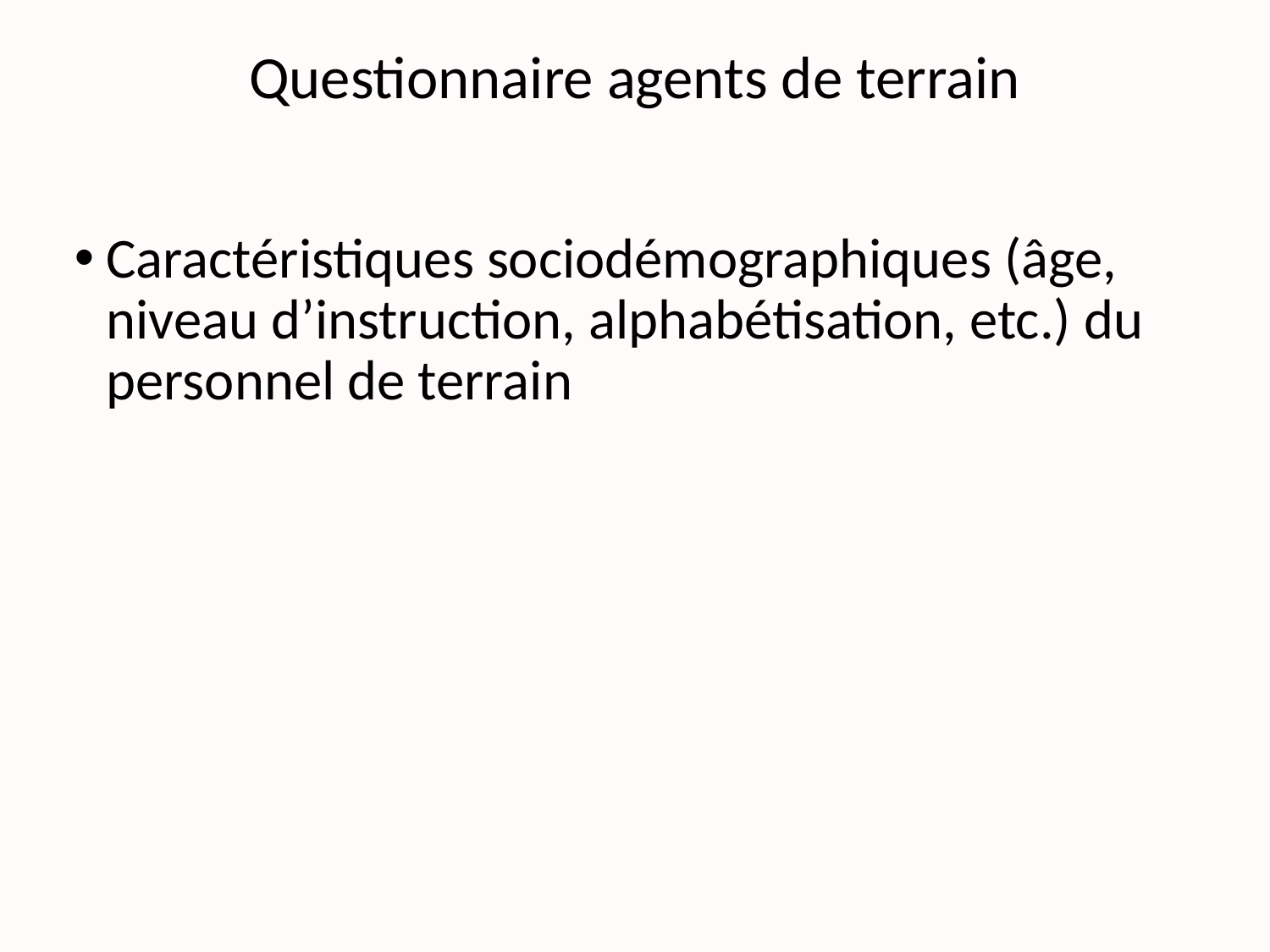

# Questionnaire agents de terrain
Caractéristiques sociodémographiques (âge, niveau d’instruction, alphabétisation, etc.) du personnel de terrain